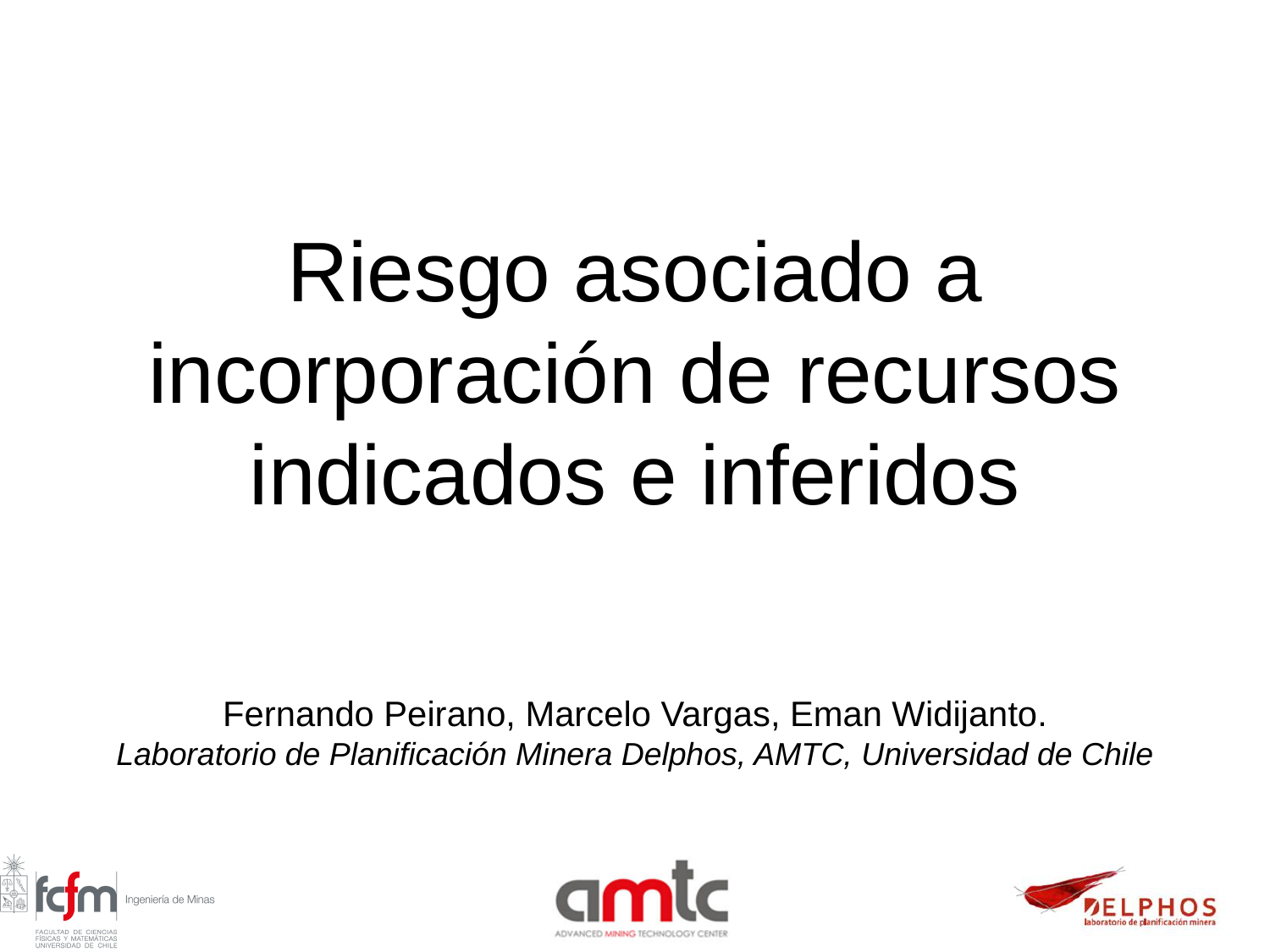

Riesgo asociado a incorporación de recursos indicados e inferidos

Fernando Peirano, Marcelo Vargas, Eman Widijanto.
Laboratorio de Planificación Minera Delphos, AMTC, Universidad de Chile